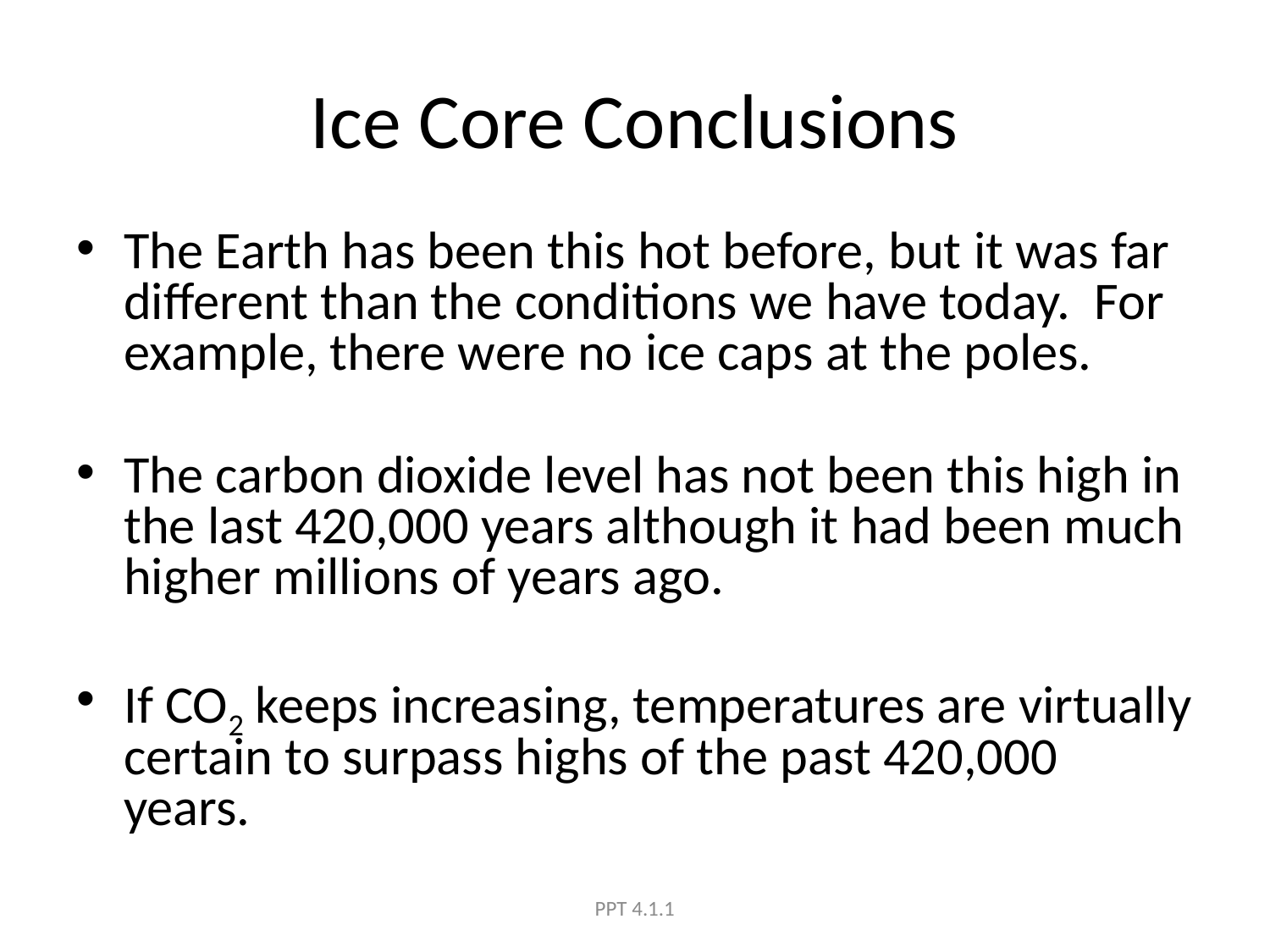

# Ice Core Conclusions
The Earth has been this hot before, but it was far different than the conditions we have today.  For example, there were no ice caps at the poles.

The carbon dioxide level has not been this high in the last 420,000 years although it had been much higher millions of years ago.

If CO2 keeps increasing, temperatures are virtually certain to surpass highs of the past 420,000 years.
PPT 4.1.1